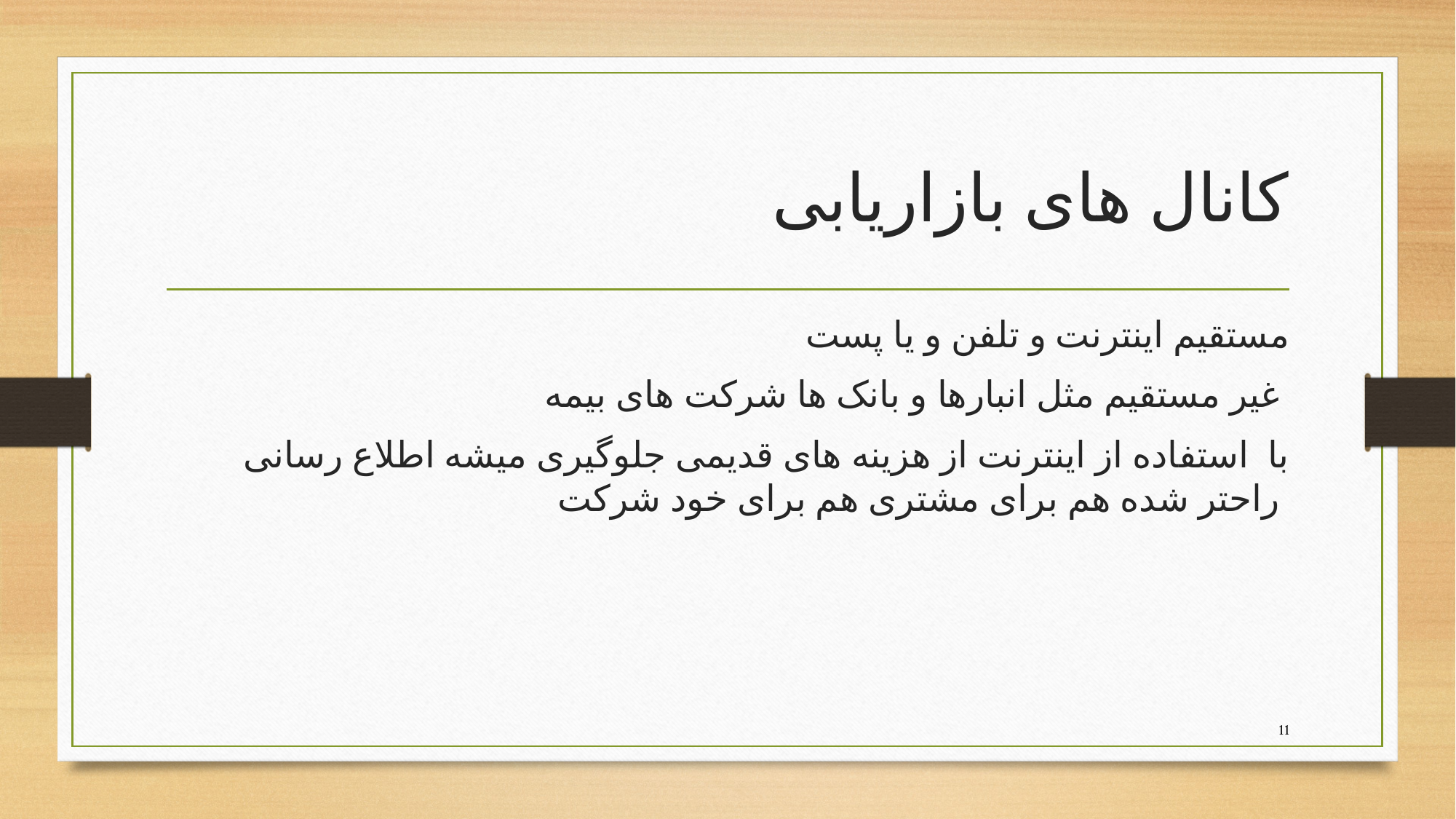

# کانال های بازاریابی
مستقیم اینترنت و تلفن و یا پست
غیر مستقیم مثل انبارها و بانک ها شرکت های بیمه
با  استفاده از اینترنت از هزینه های قدیمی جلوگیری میشه اطلاع رسانی راحتر شده هم برای مشتری هم برای خود شرکت
11